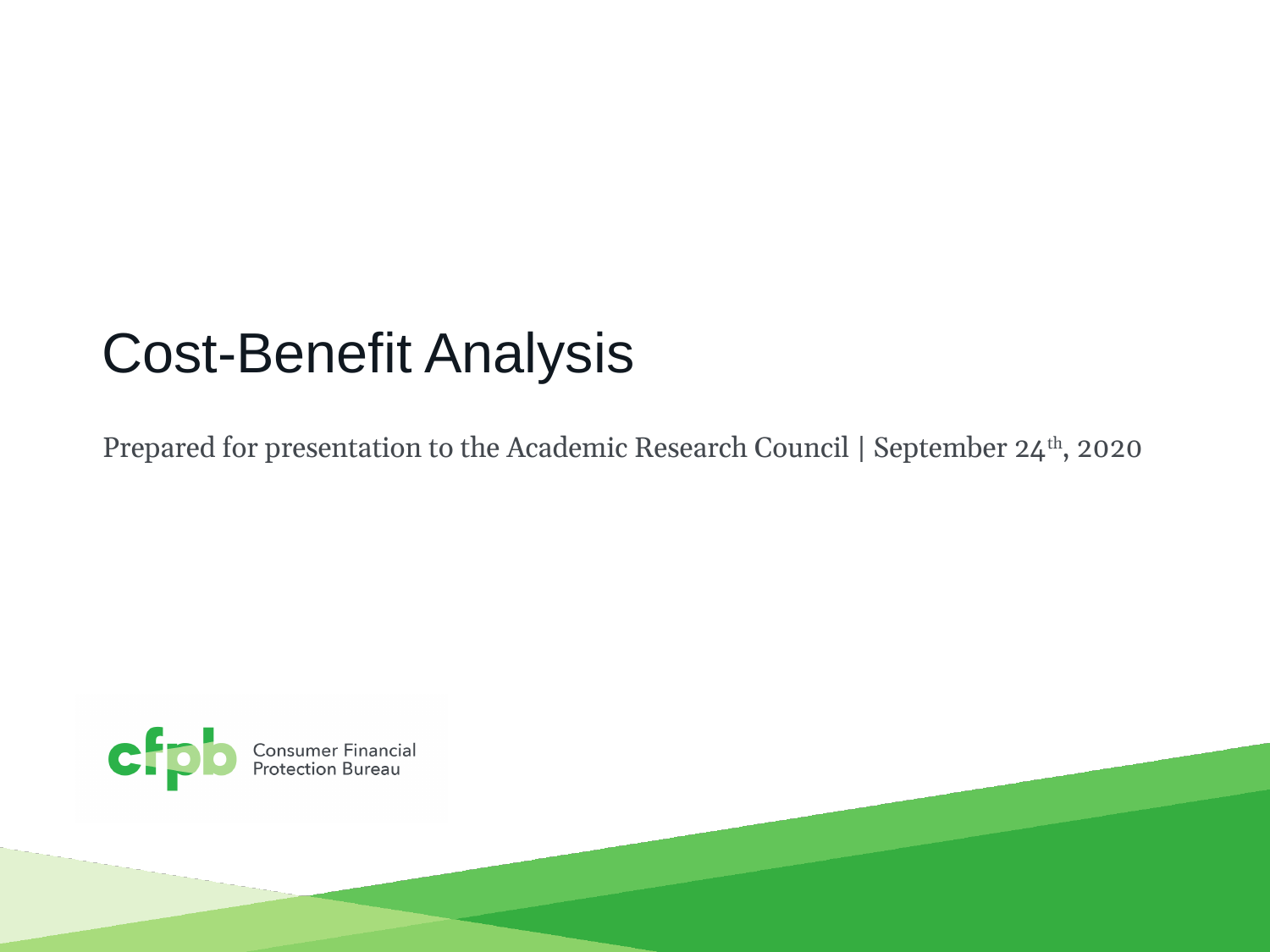

# Cost-Benefit Analysis
Prepared for presentation to the Academic Research Council | September 24th, 2020